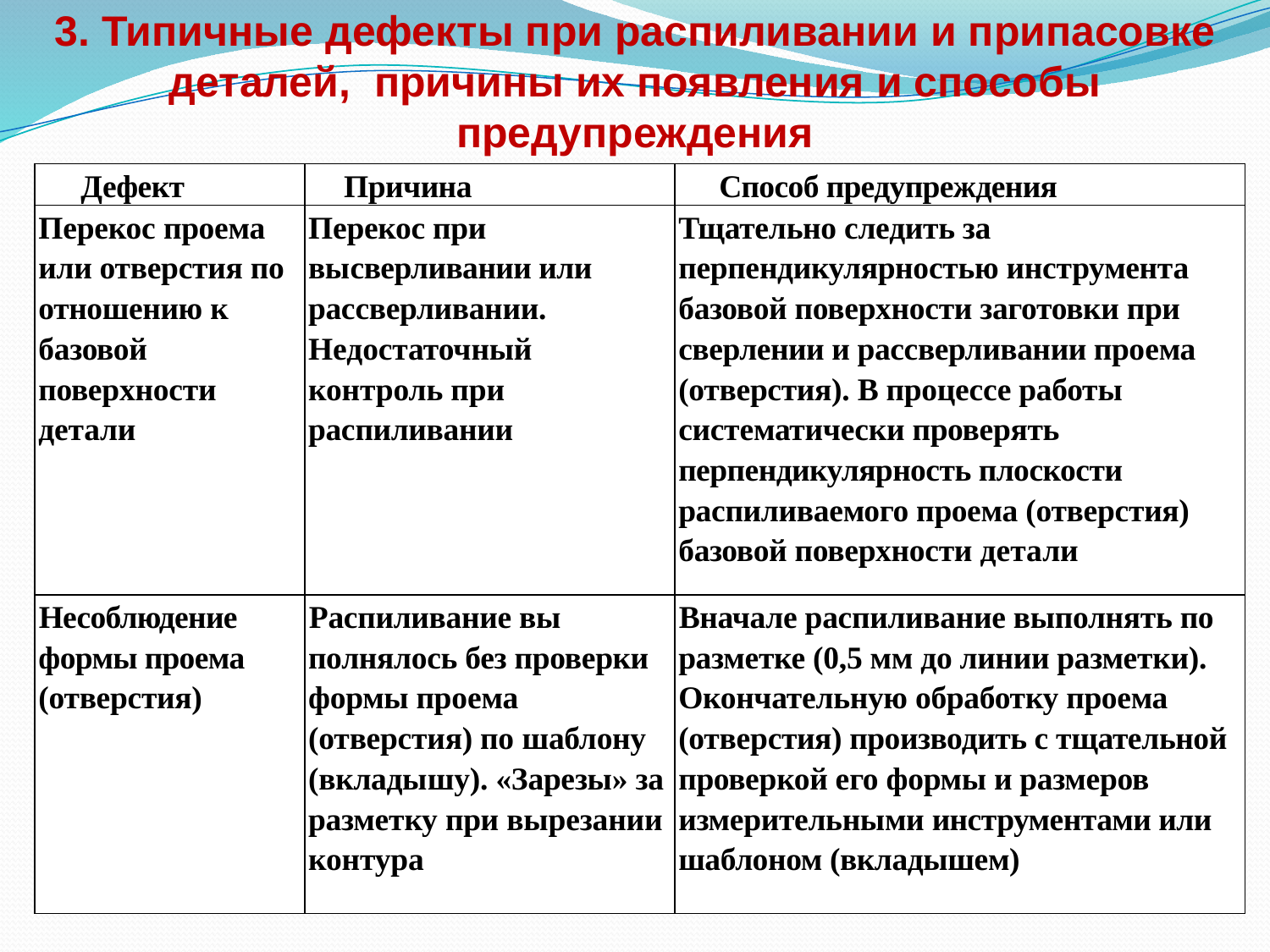

# 3. Типичные дефекты при распиливании и припасовке деталей,  причины их появления и способы предупреждения
| Дефект | Причина | Способ предупреждения |
| --- | --- | --- |
| Перекос проема или отверстия по отношению к базовой поверхности детали | Перекос при высверливании или рассверливании. Недостаточный контроль при распиливании | Тщательно следить за перпендикулярностью инструмента базовой поверхности заготовки при сверлении и рассверливании про­ема (отверстия). В процессе работы систематически проверять перпендикулярность плоскости распиливаемого проема (отверстия) базовой поверхности детали |
| Несоблюдение формы проема (отверстия) | Распиливание вы­полнялось без про­верки формы проема (отверстия) по шаблону (вклады­шу). «Зарезы» за разметку при вырезании контура | Вначале распиливание выполнять по разметке (0,5 мм до линии разметки). Окончательную обработку проема (отверстия) производить с тщательной проверкой его формы и размеров измерительными инструментами или шаблоном (вкладышем) |